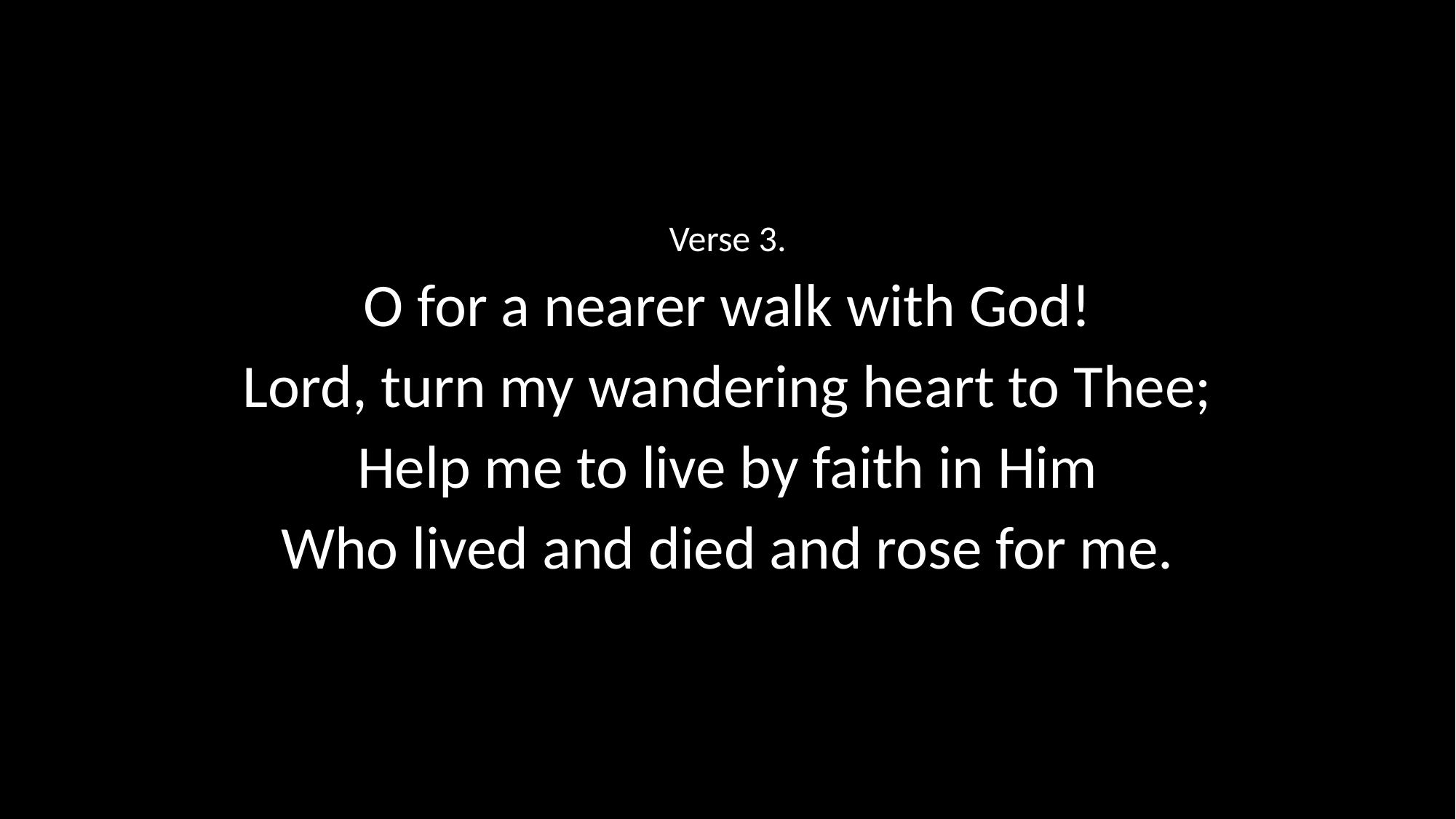

Verse 3.
O for a nearer walk with God!
Lord, turn my wandering heart to Thee;
Help me to live by faith in Him
Who lived and died and rose for me.